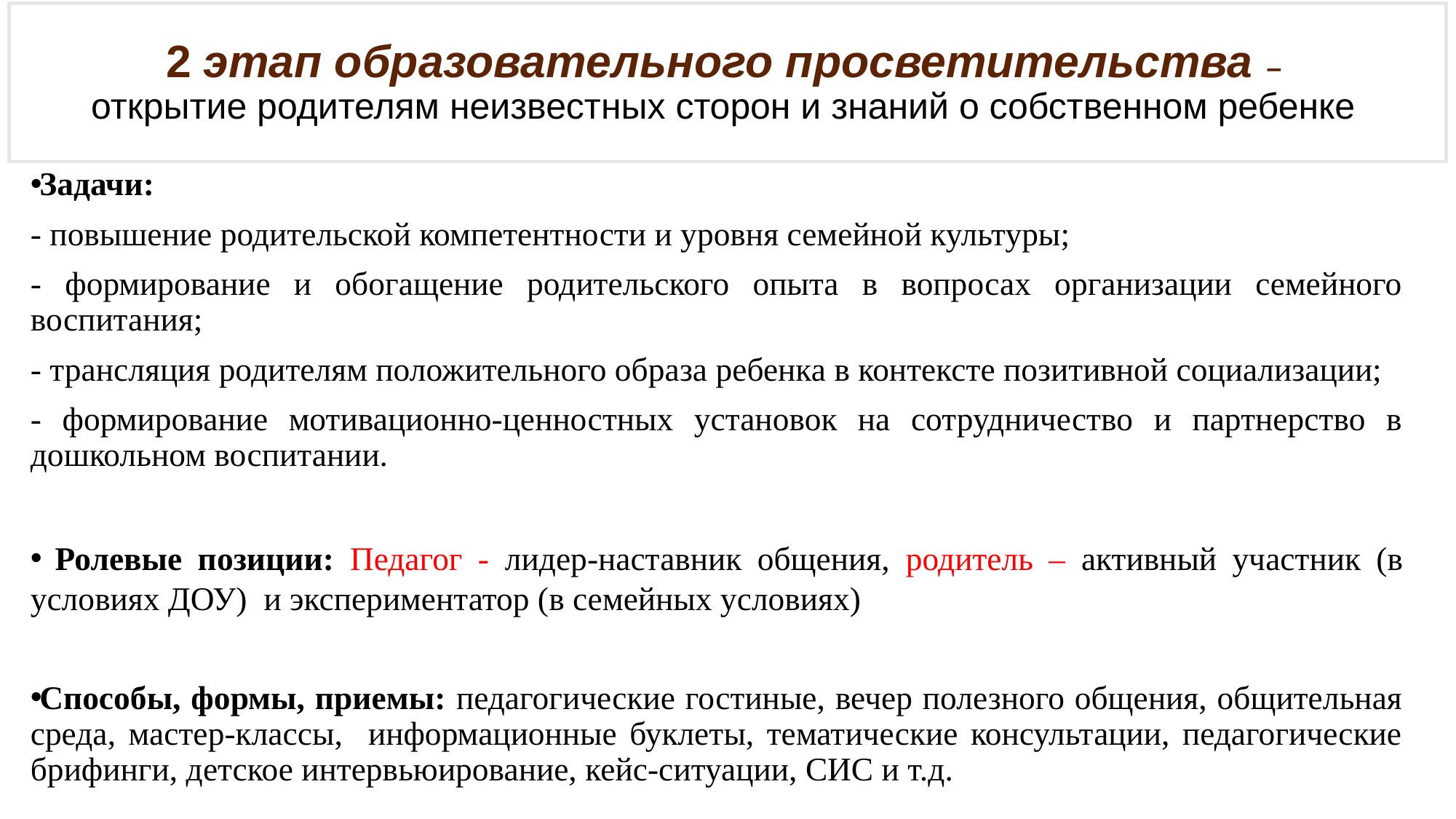

# 2 этап образовательного просветительства –
открытие родителям неизвестных сторон и знаний о собственном ребенке
Задачи:
- повышение родительской компетентности и уровня семейной культуры;
- формирование и обогащение родительского опыта в вопросах организации семейного воспитания;
- трансляция родителям положительного образа ребенка в контексте позитивной социализации;
- формирование мотивационно-ценностных установок на сотрудничество и партнерство в дошкольном воспитании.

 Ролевые позиции: Педагог - лидер-наставник общения, родитель – активный участник (в условиях ДОУ)  и экспериментатор (в семейных условиях)

Способы, формы, приемы: педагогические гостиные, вечер полезного общения, общительная среда, мастер-классы,  информационные буклеты, тематические консультации, педагогические брифинги, детское интервьюирование, кейс-ситуации, СИС и т.д.